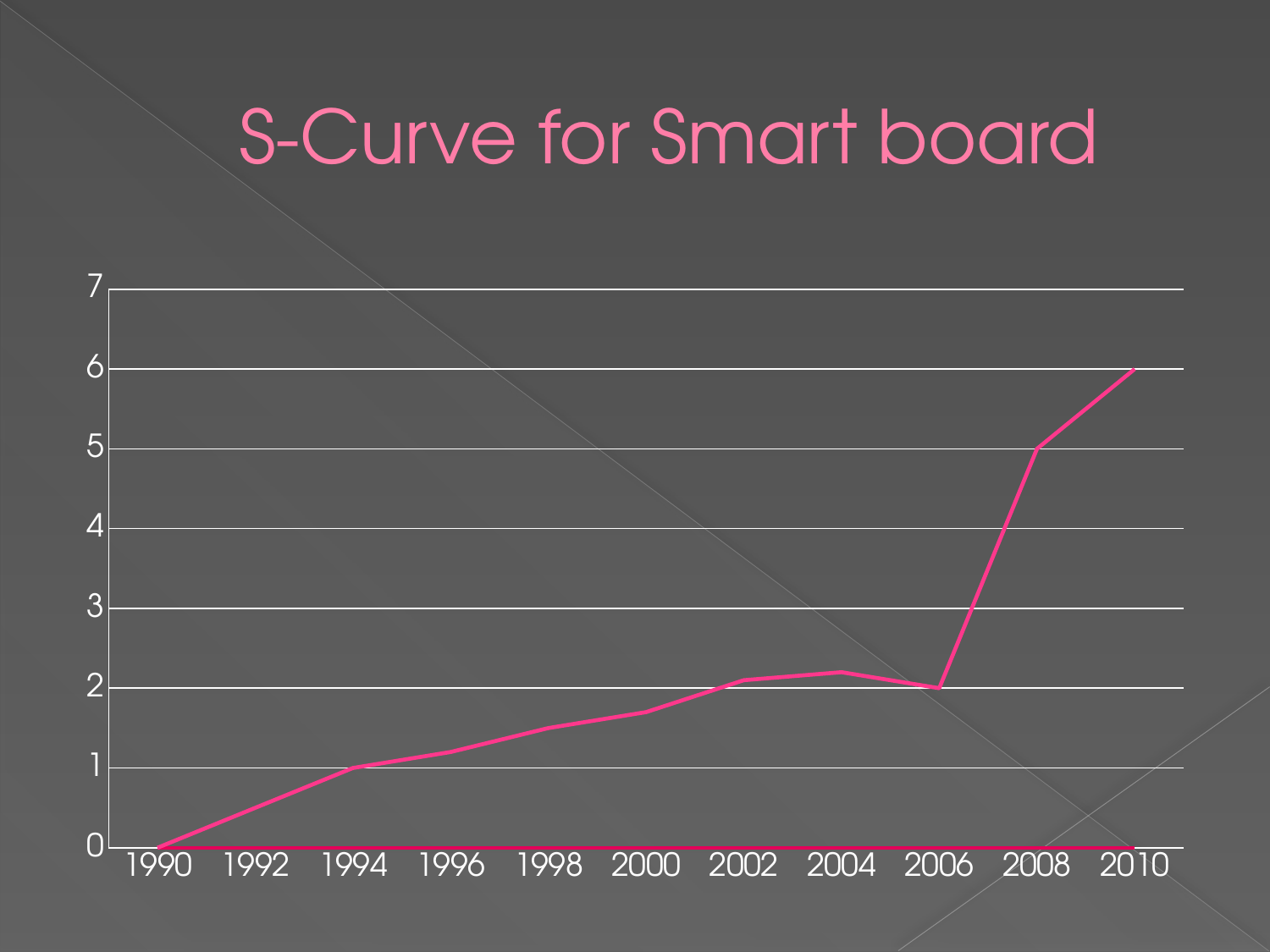

# S-Curve for Smart board

### Chart

| Category | Column1 | Sales per hundred |
|---|---|---|
| 1990 | 0.0 | 0.0 |
| 1992 | 0.0 | 0.5 |
| 1994 | 0.0 | 1.0 |
| 1996 | 0.0 | 1.2 |
| 1998 | 0.0 | 1.5 |
| 2000 | 0.0 | 1.7000000000000004 |
| 2002 | 0.0 | 2.1 |
| 2004 | 0.0 | 2.2 |
| 2006 | 0.0 | 2.0 |
| 2008 | 0.0 | 5.0 |
| 2010 | 0.0 | 6.0 |